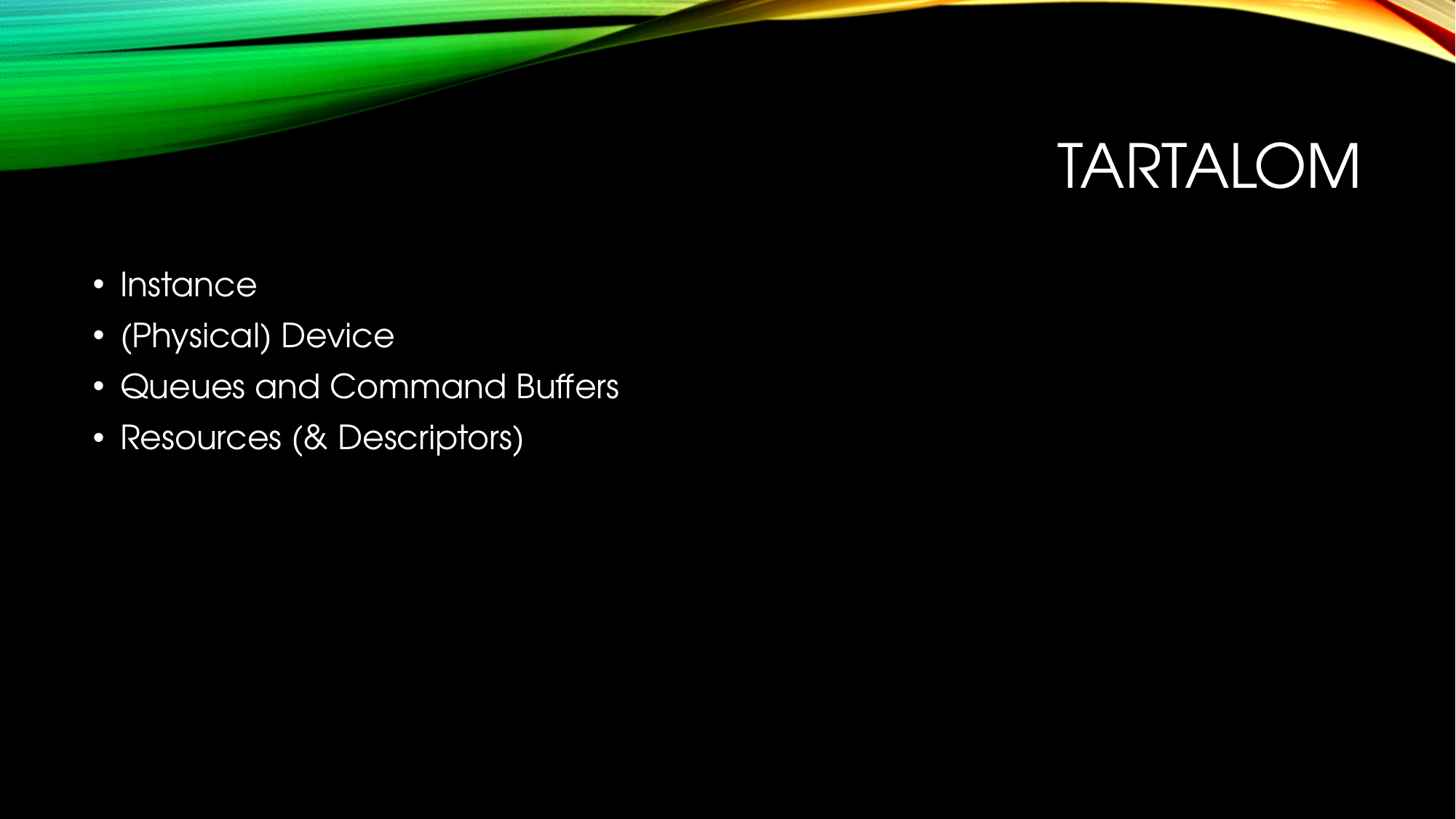

# Tartalom
Instance
(Physical) Device
Queues and Command Buffers
Resources (& Descriptors)